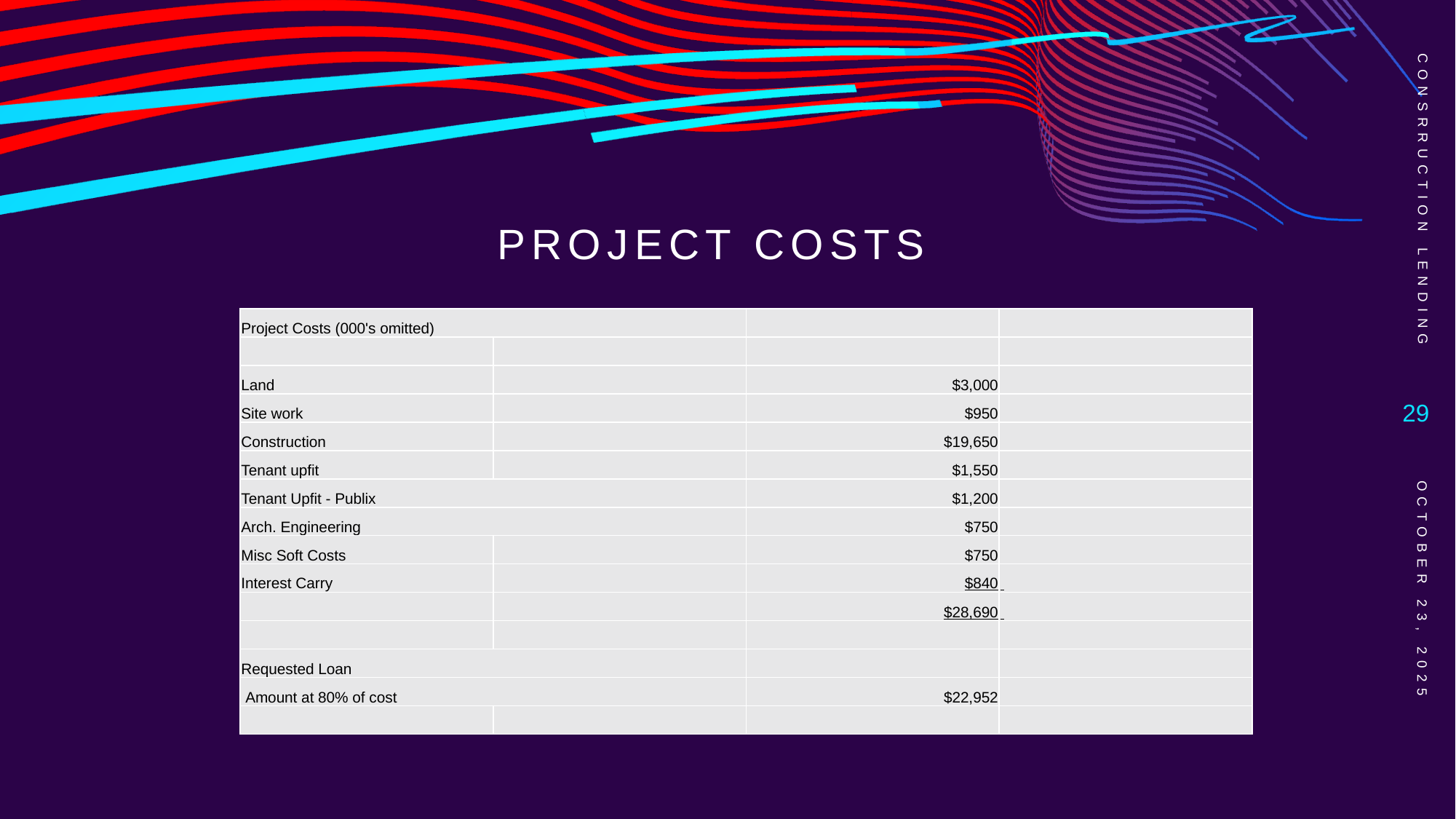

Consrruction lending
# Project Costs

| Project Costs (000's omitted) |  |  |  |
| --- | --- | --- | --- |
|  |  |  |  |
| Land |  | $3,000 |  |
| Site work |  | $950 |  |
| Construction |  | $19,650 |  |
| Tenant upfit |  | $1,550 |  |
| Tenant Upfit - Publix |  | $1,200 |  |
| Arch. Engineering |  | $750 |  |
| Misc Soft Costs |  | $750 |  |
| Interest Carry |  | $840 |  |
|  |  | $28,690 |  |
|  |  |  |  |
| Requested Loan |  |  |  |
| Amount at 80% of cost |  | $22,952 |  |
|  |  |  |  |
29
October 23, 2025